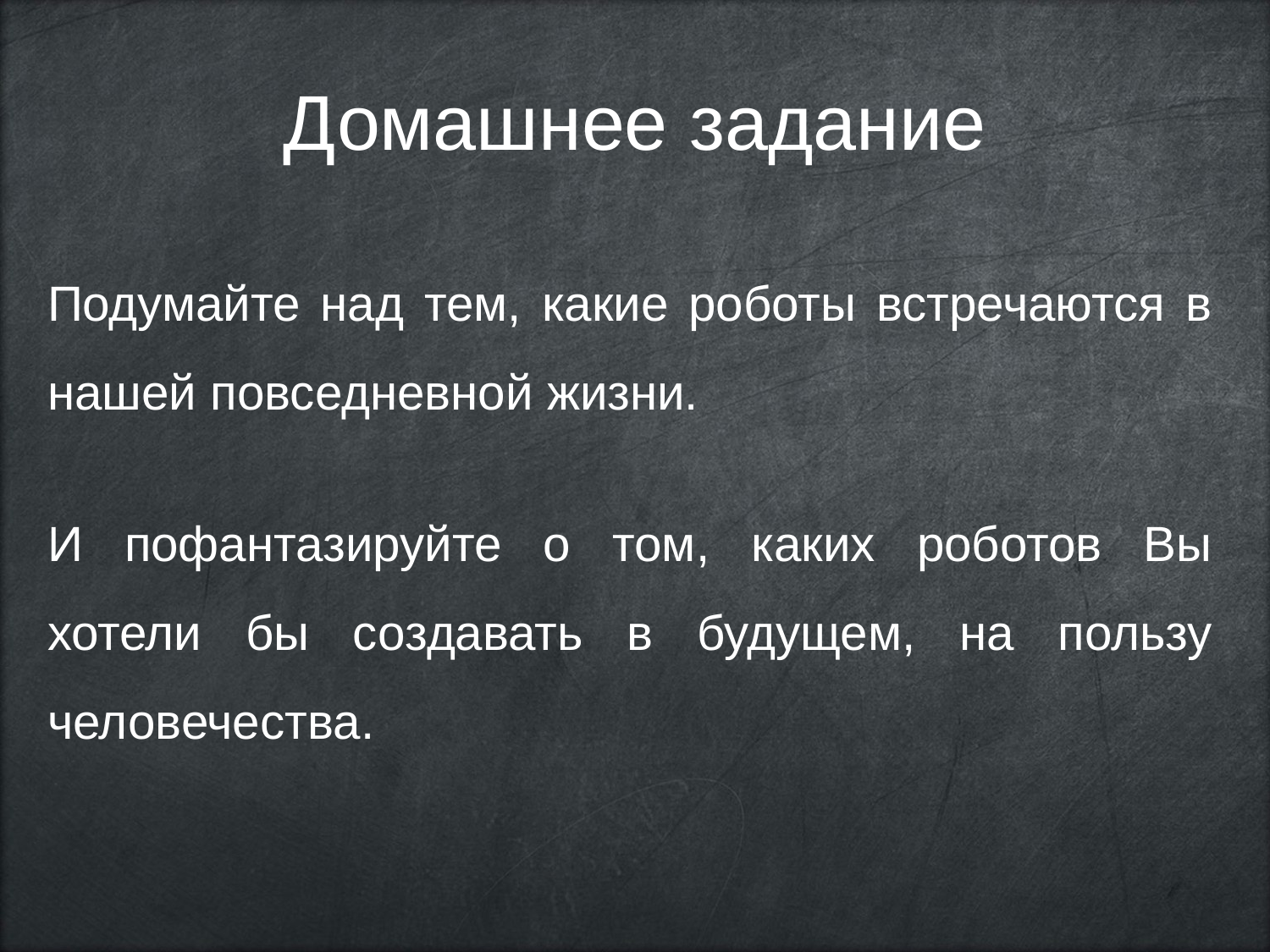

Домашнее задание
Подумайте над тем, какие роботы встречаются в нашей повседневной жизни.
И пофантазируйте о том, каких роботов Вы хотели бы создавать в будущем, на пользу человечества.